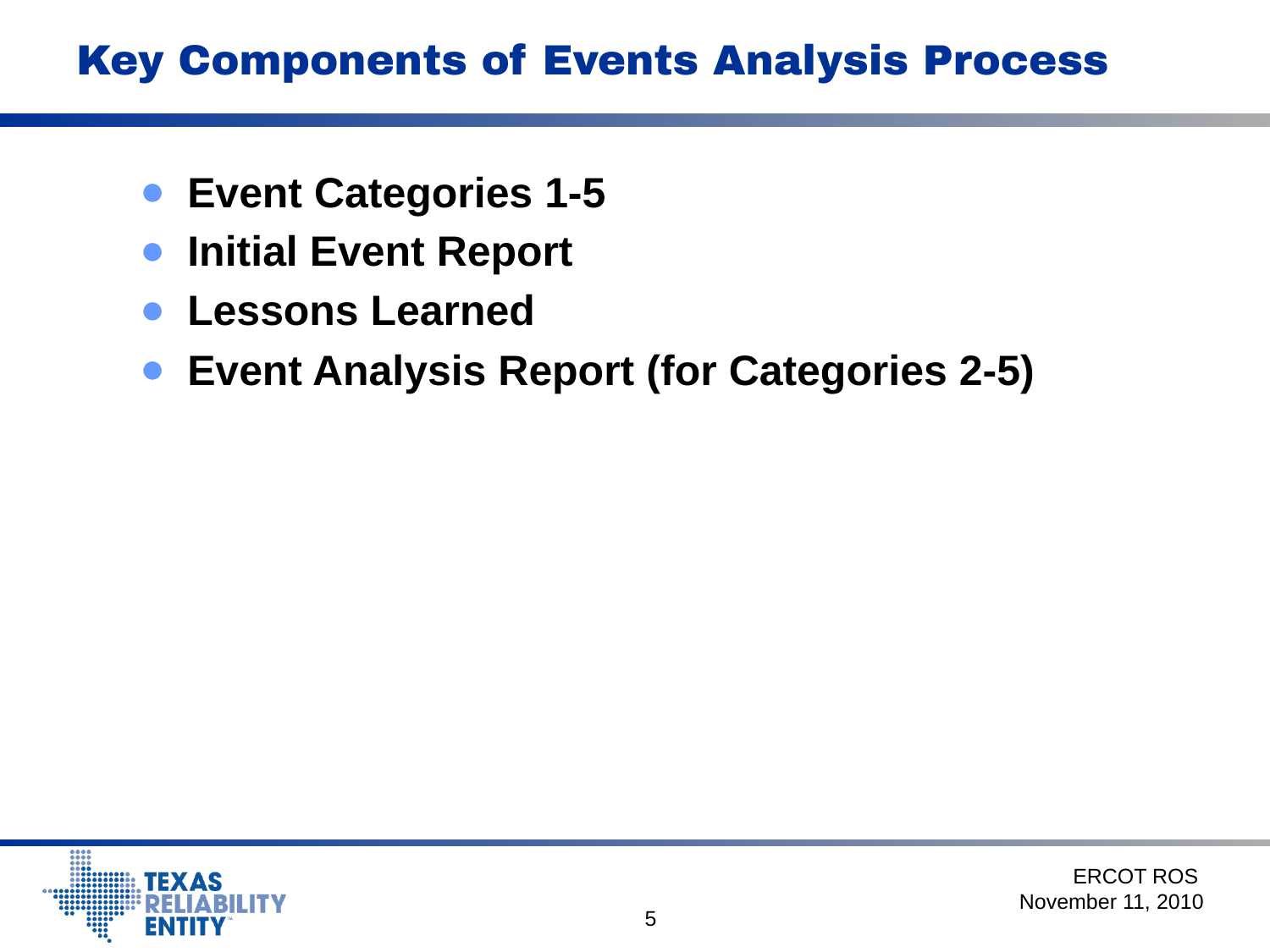

# Key Components of Events Analysis Process
Event Categories 1-5
Initial Event Report
Lessons Learned
Event Analysis Report (for Categories 2-5)

ERCOT ROS
November 11, 2010